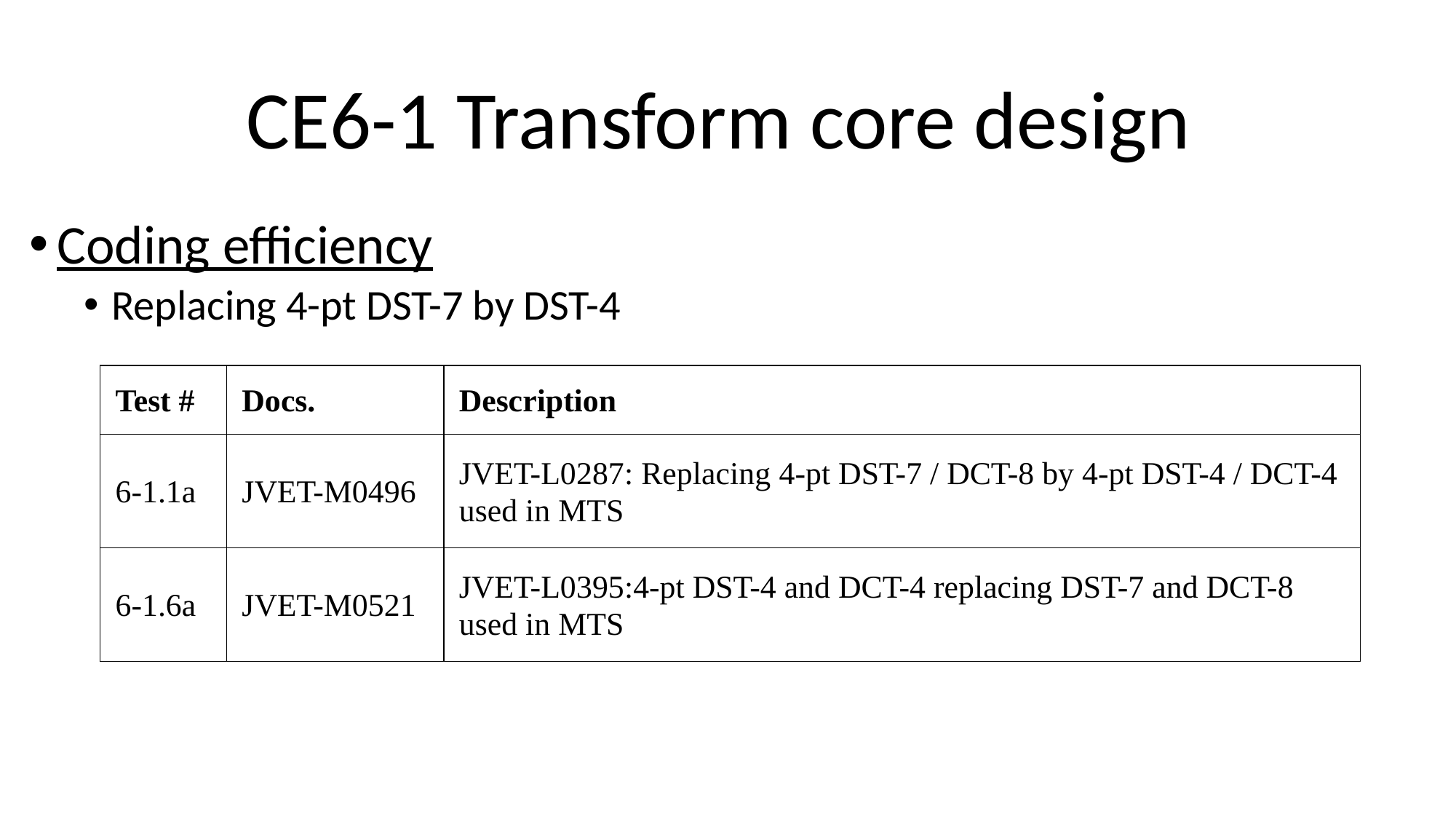

# CE6-1 Transform core design
Coding efficiency
Replacing 4-pt DST-7 by DST-4

| Test # | Docs. | Description |
| --- | --- | --- |
| 6-1.1a | JVET-M0496 | JVET-L0287: Replacing 4-pt DST-7 / DCT-8 by 4-pt DST-4 / DCT-4 used in MTS |
| 6-1.6a | JVET-M0521 | JVET-L0395:4-pt DST-4 and DCT-4 replacing DST-7 and DCT-8 used in MTS |